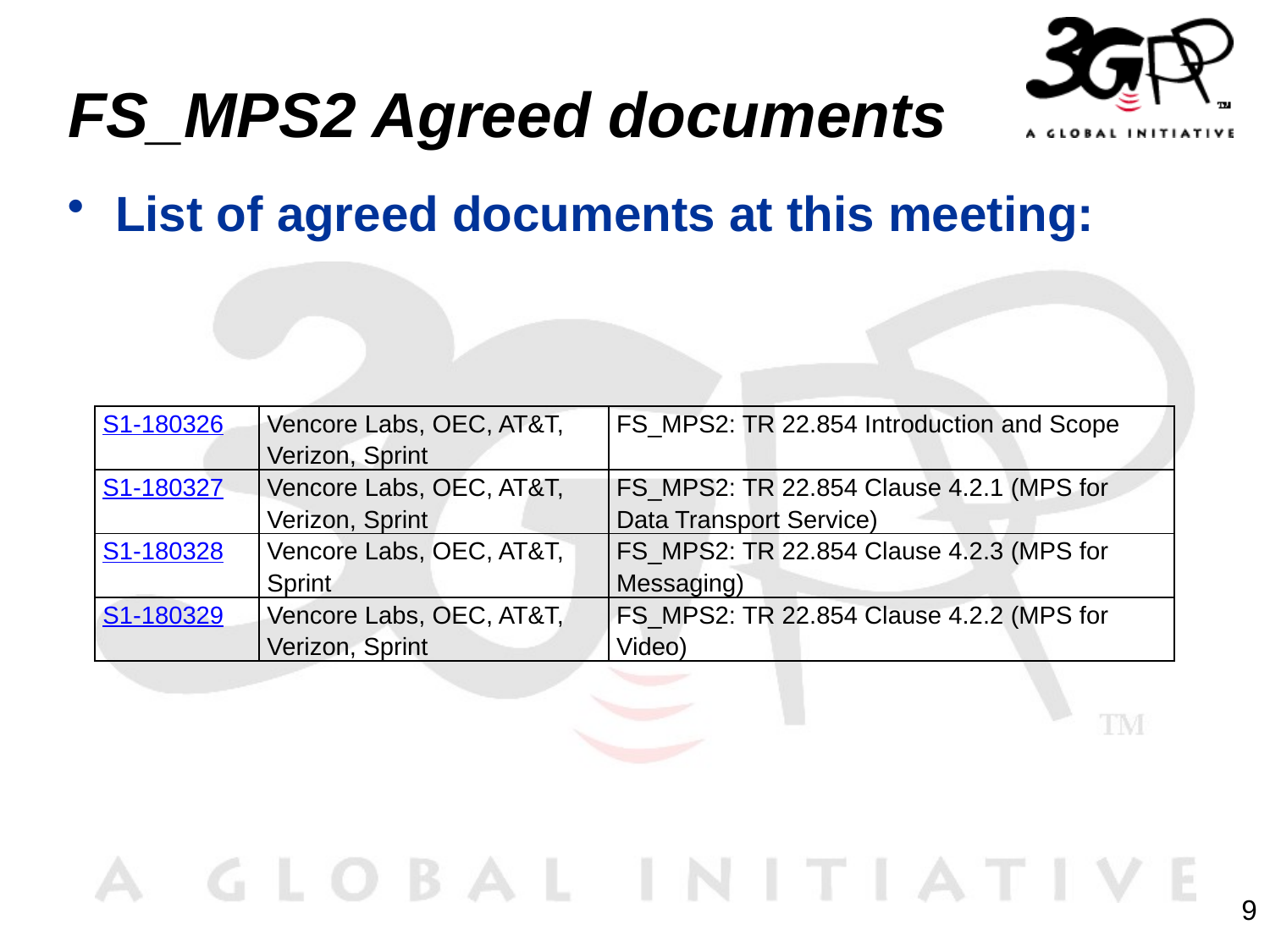

# FS_MPS2 Agreed documents
List of agreed documents at this meeting:

| S1-180326 | Vencore Labs, OEC, AT&T, Verizon, Sprint | FS\_MPS2: TR 22.854 Introduction and Scope |
| --- | --- | --- |
| S1-180327 | Vencore Labs, OEC, AT&T, Verizon, Sprint | FS\_MPS2: TR 22.854 Clause 4.2.1 (MPS for Data Transport Service) |
| S1-180328 | Vencore Labs, OEC, AT&T, Sprint | FS\_MPS2: TR 22.854 Clause 4.2.3 (MPS for Messaging) |
| S1-180329 | Vencore Labs, OEC, AT&T, Verizon, Sprint | FS\_MPS2: TR 22.854 Clause 4.2.2 (MPS for Video) |
9